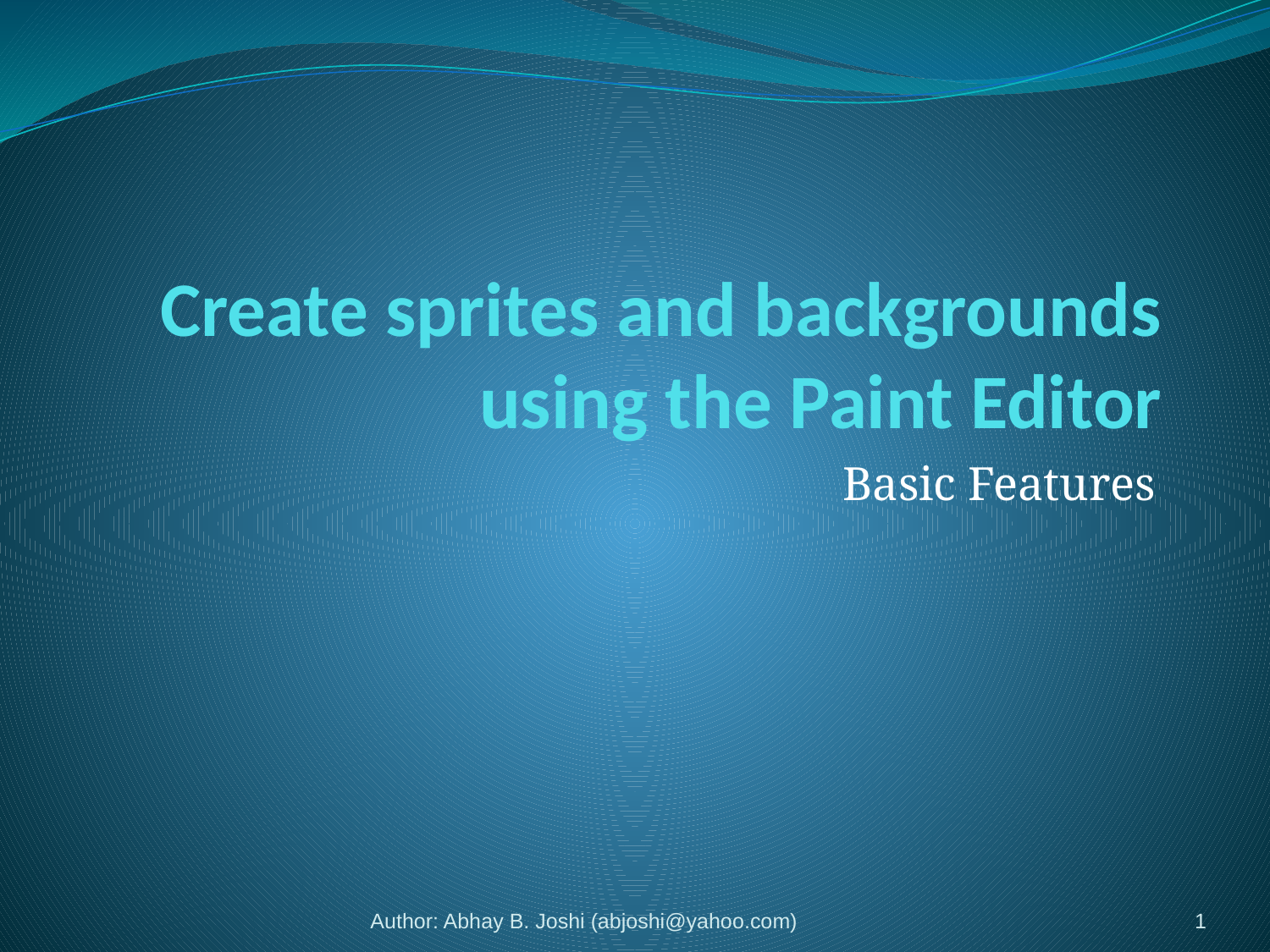

# Create sprites and backgrounds using the Paint Editor
Basic Features
Author: Abhay B. Joshi (abjoshi@yahoo.com)
1